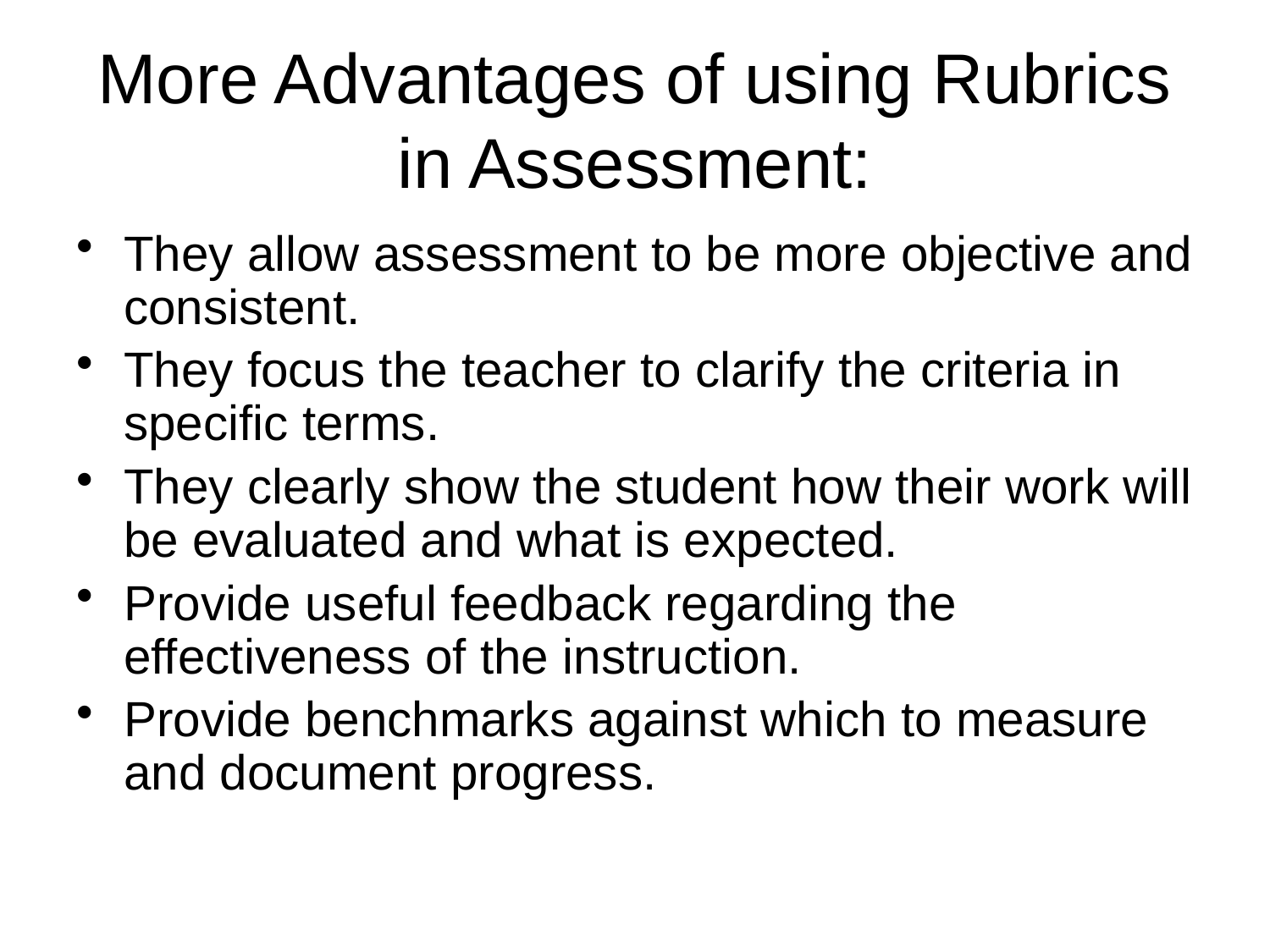

# More Advantages of using Rubrics in Assessment:
They allow assessment to be more objective and consistent.
They focus the teacher to clarify the criteria in specific terms.
They clearly show the student how their work will be evaluated and what is expected.
Provide useful feedback regarding the effectiveness of the instruction.
Provide benchmarks against which to measure and document progress.